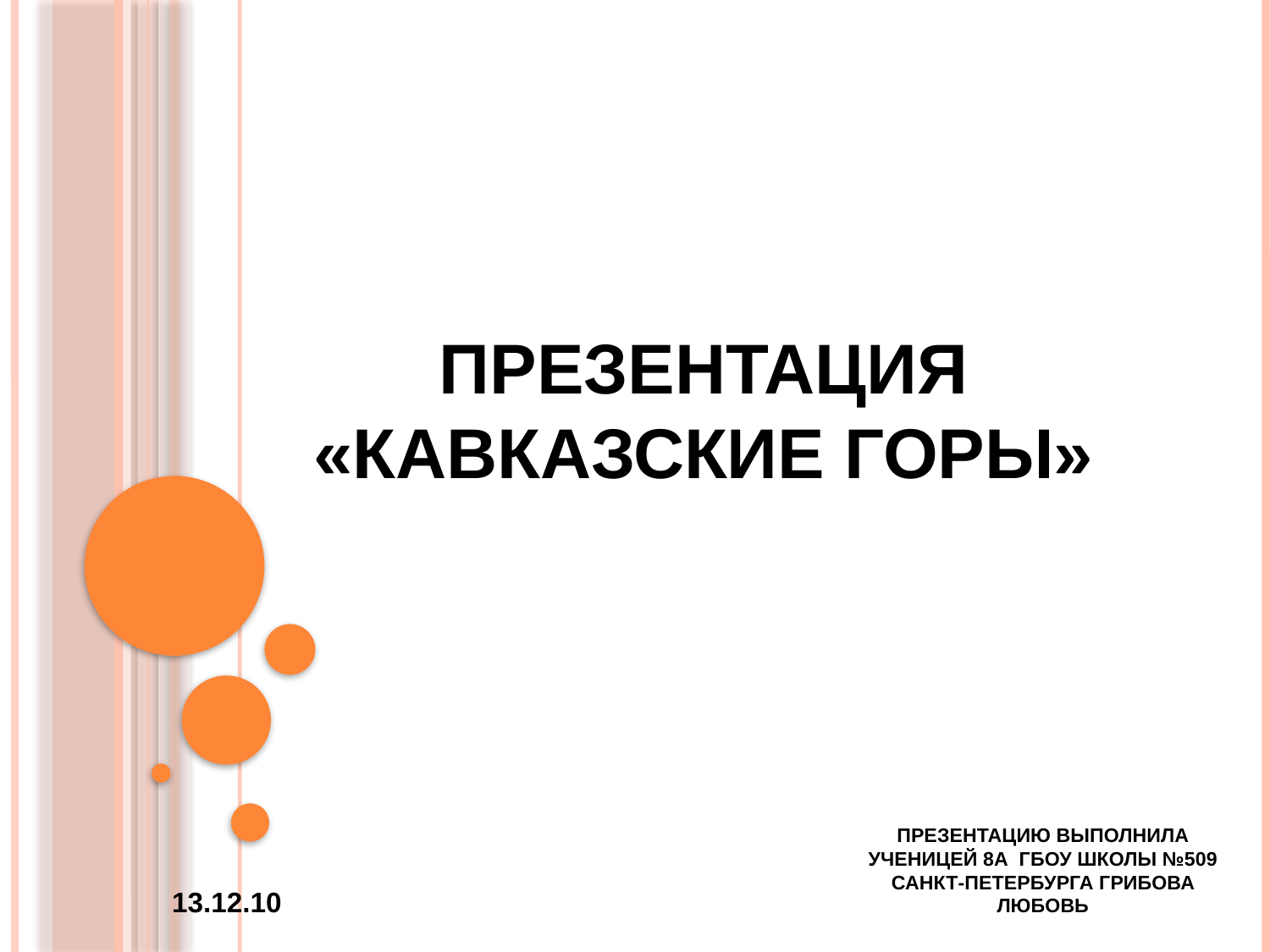

# Презентация «Кавказские горы»

Презентацию выполнила ученицей 8а  ГБОУ школы №509 Санкт-Петербурга Грибова Любовь
 13.12.10